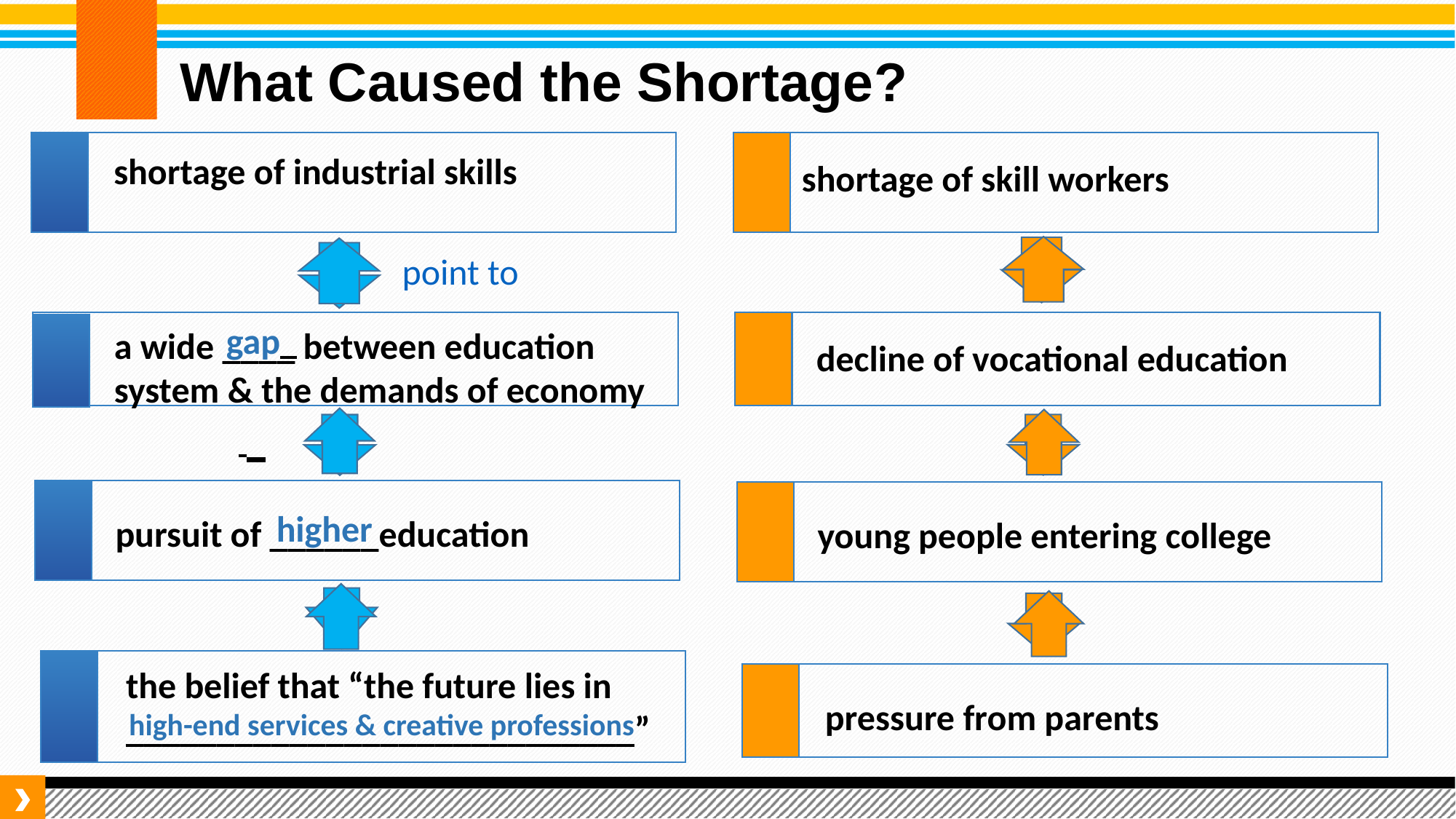

What Caused the Shortage?

shortage of industrial skills

shortage of skill workers

point to
 gap

decline of vocational education

a wide ____ between education system & the demands of economy

pursuit of ______education

young people entering college
higher

the belief that “the future lies in ____________________________”

pressure from parents
high-end services & creative professions